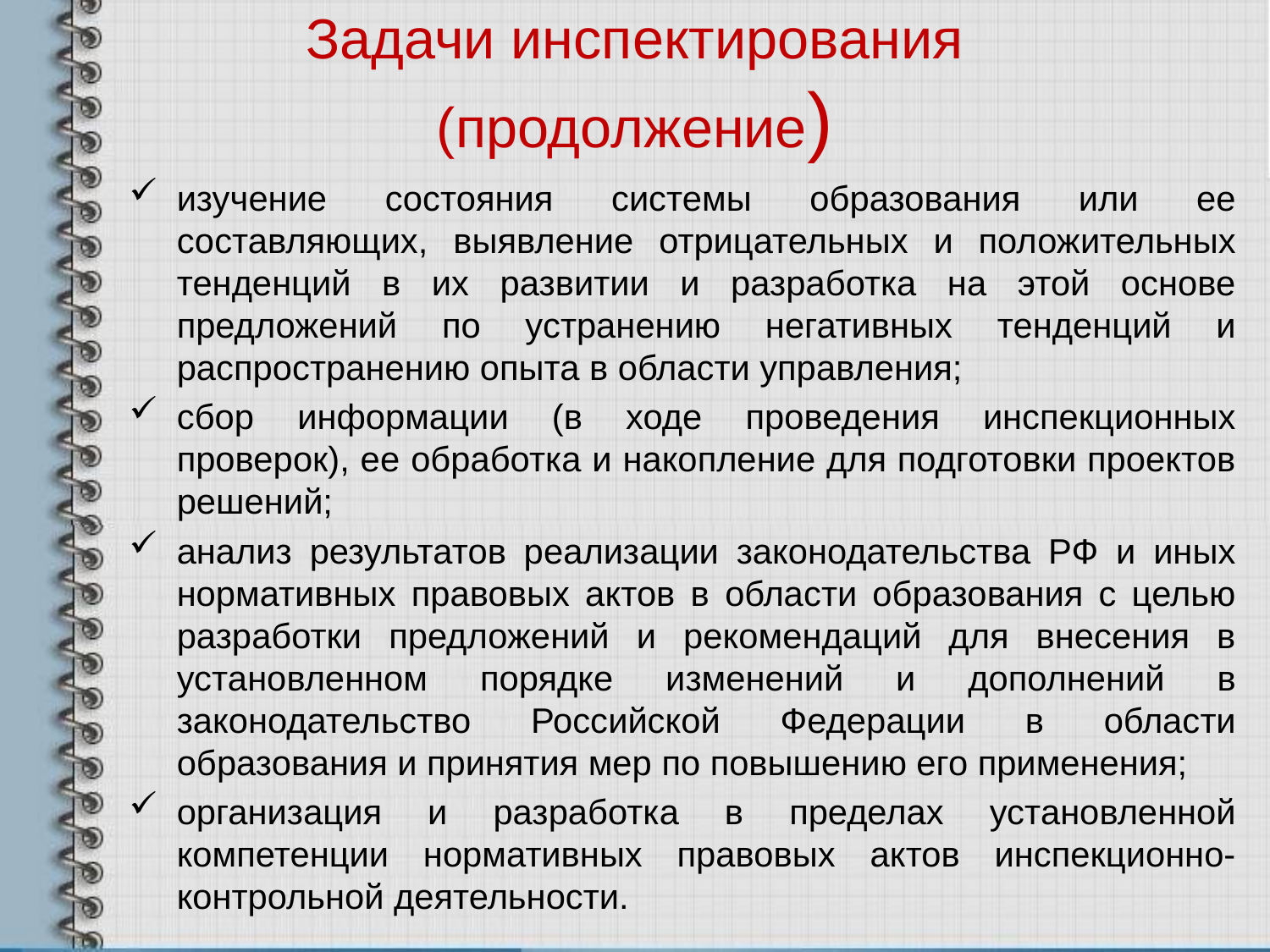

# Задачи инспектирования (продолжение)
изучение состояния системы образования или ее составляющих, выявление отрицательных и положительных тенденций в их развитии и разработка на этой основе предложений по устранению негативных тенденций и распространению опыта в области управления;
сбор информации (в ходе проведения инспекционных проверок), ее обработка и накопление для подготовки проектов решений;
анализ результатов реализации законодательства РФ и иных нормативных правовых актов в области образования с целью разработки предложений и рекомендаций для внесения в установленном порядке изменений и дополнений в законодательство Российской Федерации в области образования и принятия мер по повышению его применения;
организация и разработка в пределах установленной компетенции нормативных правовых актов инспекционно-контрольной деятельности.